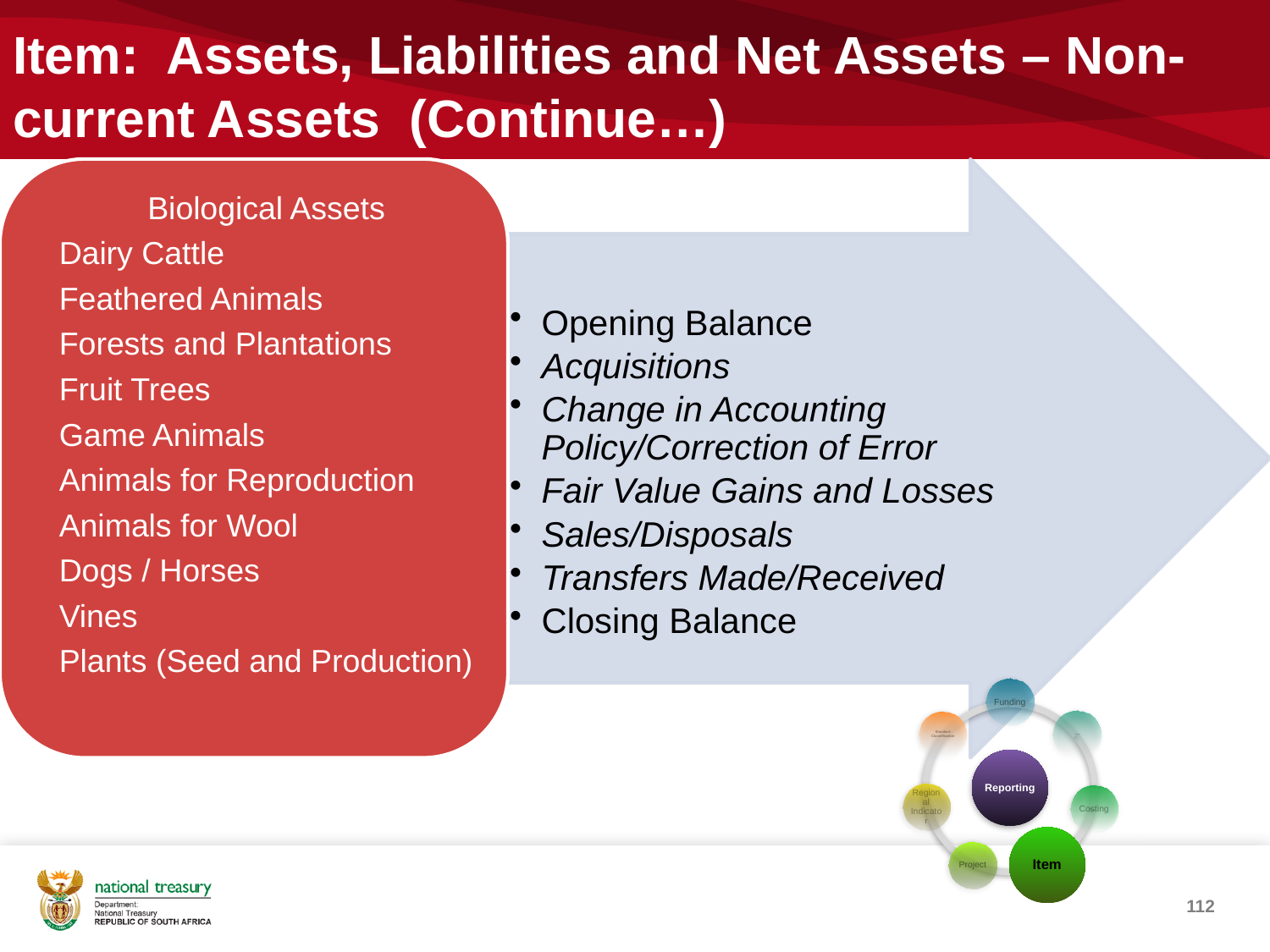

# Item:  Assets, Liabilities and Net Assets – Non-current Assets  (Continue…)

Opening Balance
Acquisitions
Change in Accounting Policy/Correction of Error
Fair Value Gains and Losses
Sales/Disposals
Transfers Made/Received
Closing Balance

Biological Assets
Dairy Cattle
Feathered Animals
Forests and Plantations
Fruit Trees
Game Animals
Animals for Reproduction
Animals for Wool
Dogs / Horses
Vines
Plants (Seed and Production)

Reporting
Funding
Function
Costing
Item
Project
Regional Indicator
Standard Classification
112